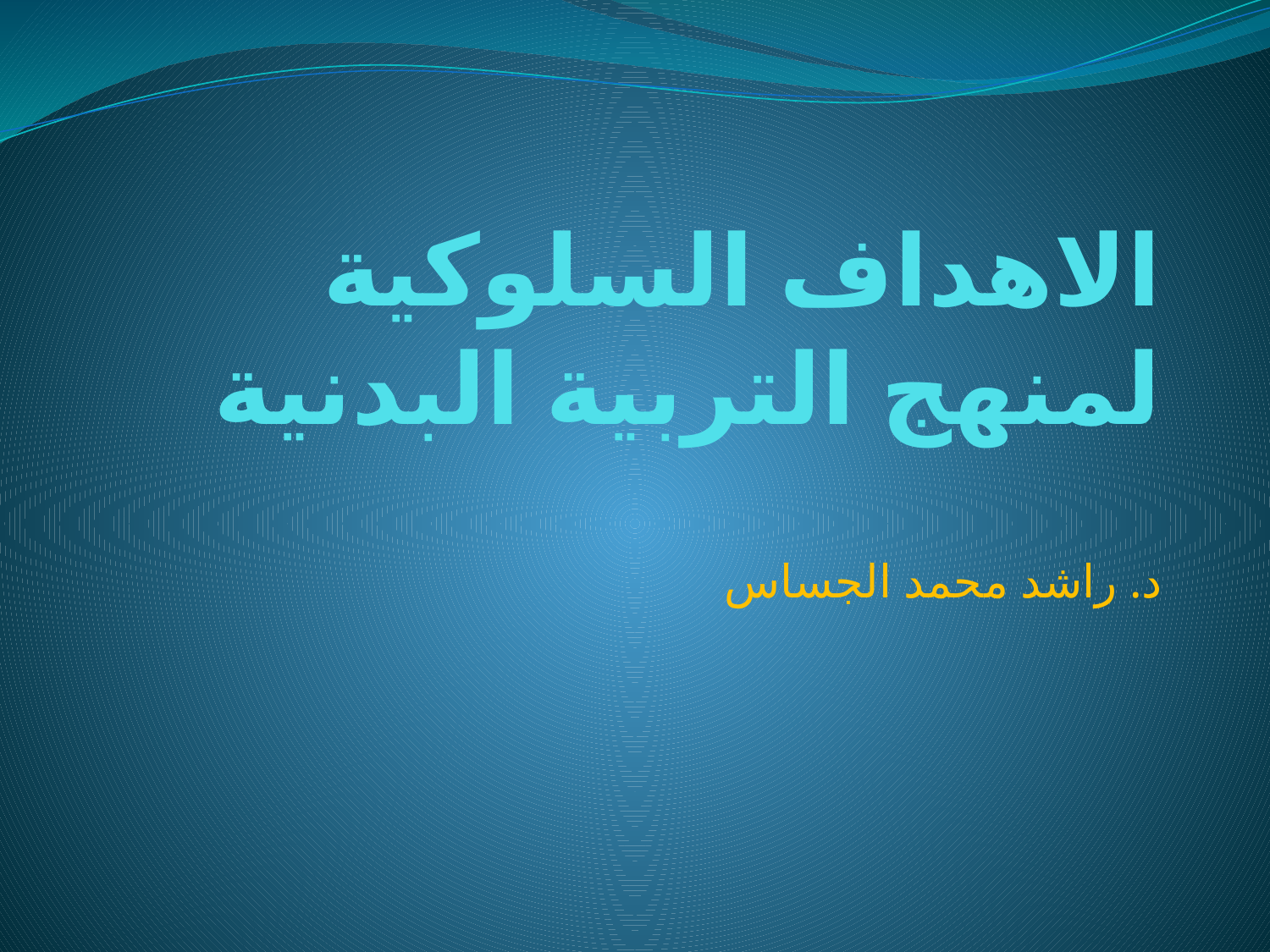

# الاهداف السلوكية لمنهج التربية البدنية
د. راشد محمد الجساس